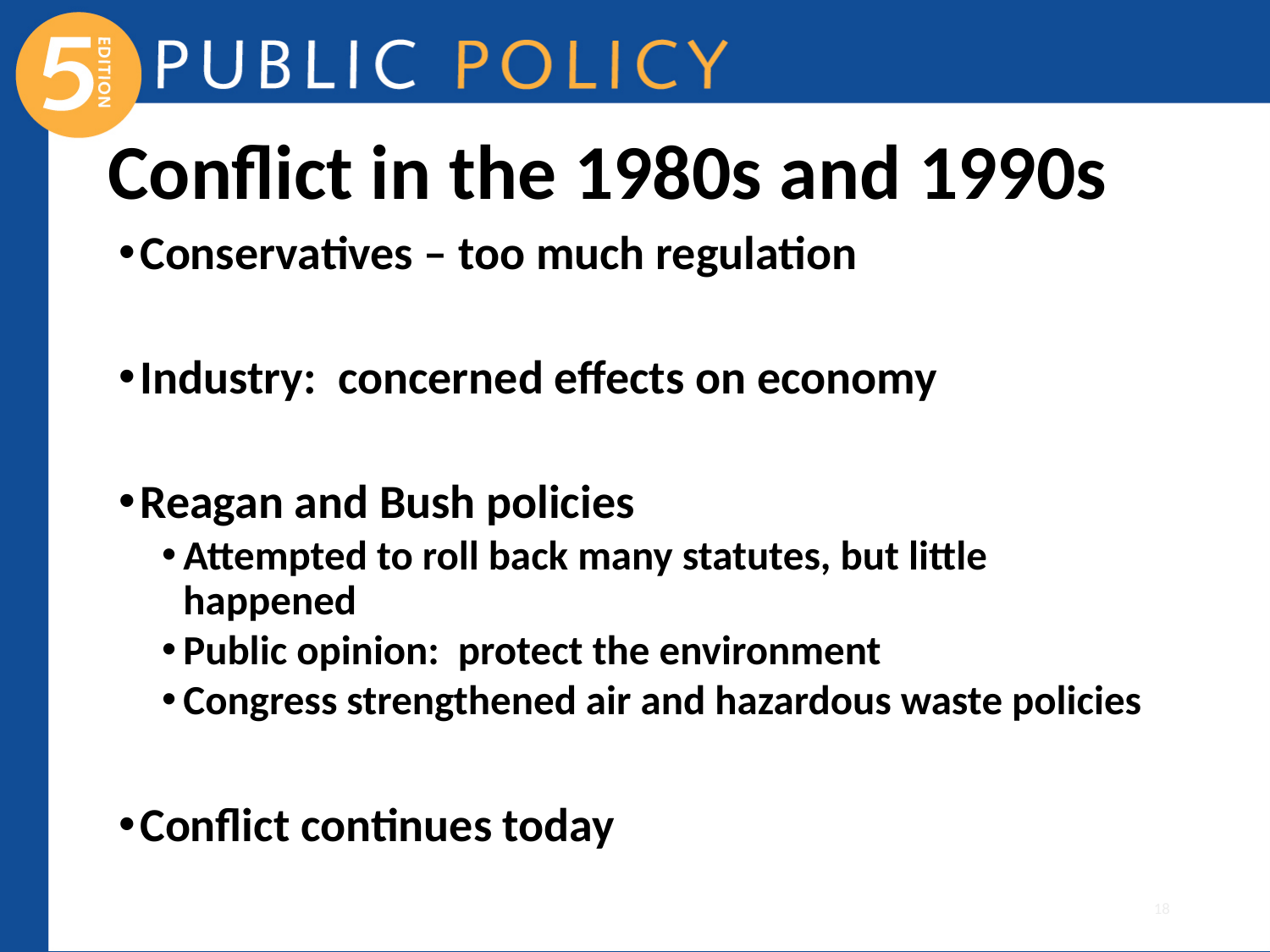

# Conflict in the 1980s and 1990s
Conservatives – too much regulation

Industry:  concerned effects on economy

Reagan and Bush policies
Attempted to roll back many statutes, but little happened
Public opinion:  protect the environment
Congress strengthened air and hazardous waste policies

Conflict continues today
18